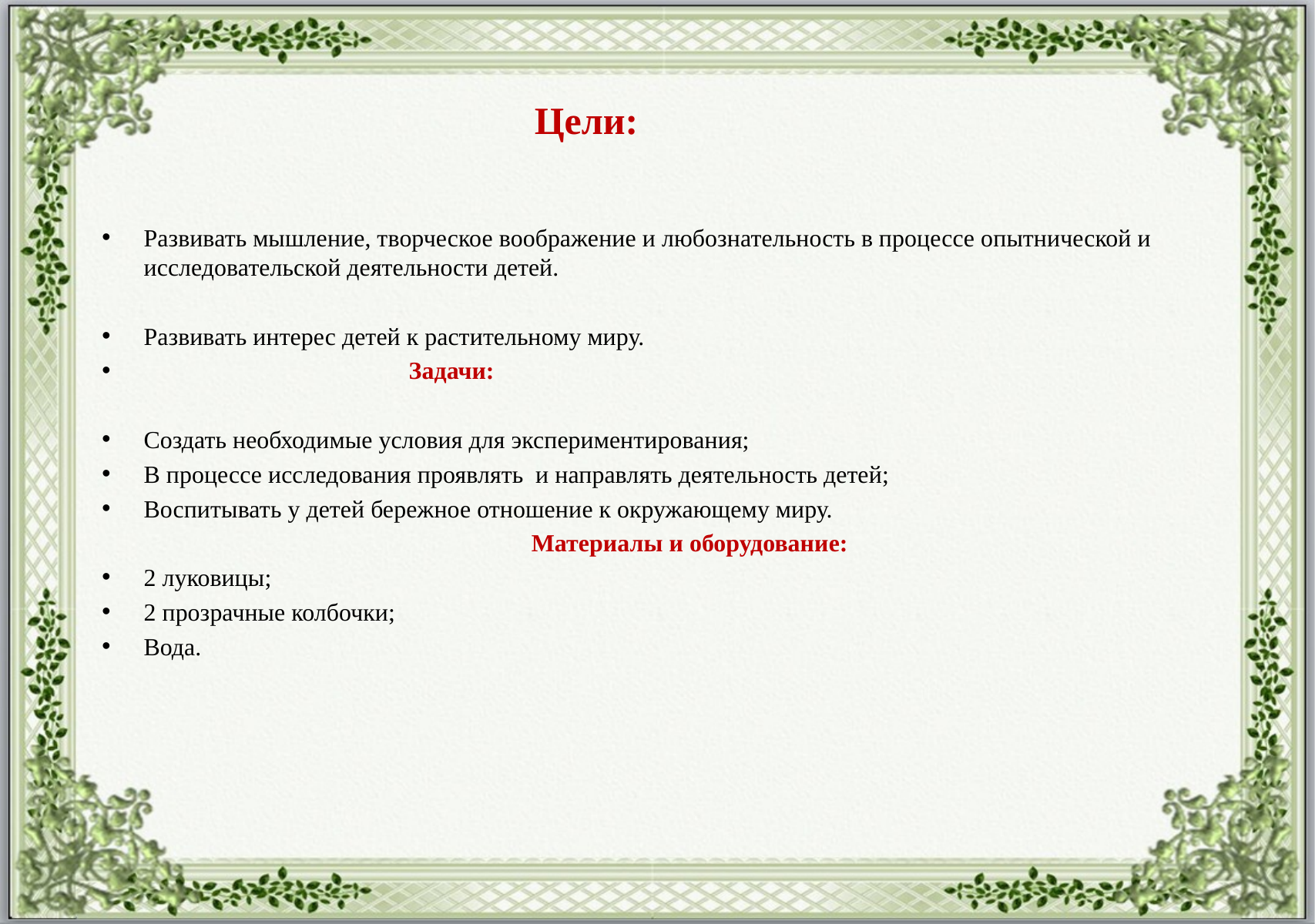

Цели:
Развивать мышление, творческое воображение и любознательность в процессе опытнической и исследовательской деятельности детей.

Развивать интерес детей к растительному миру.
                                           Задачи:

Создать необходимые условия для экспериментирования;
В процессе исследования проявлять  и направлять деятельность детей;
Воспитывать у детей бережное отношение к окружающему миру.
         Материалы и оборудование:
2 луковицы;
2 прозрачные колбочки;
Вода.